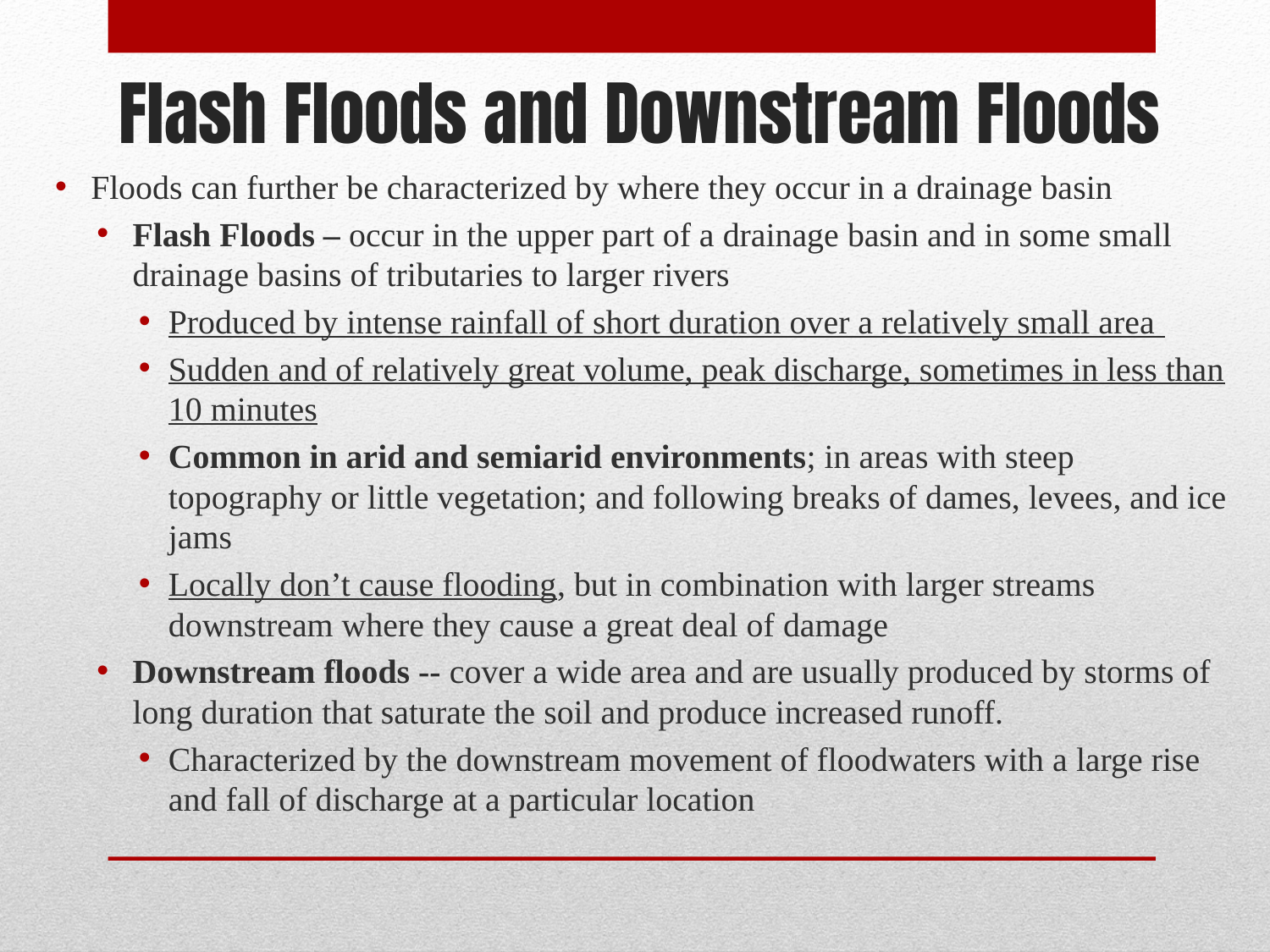

Flash Floods and Downstream Floods
Floods can further be characterized by where they occur in a drainage basin
Flash Floods – occur in the upper part of a drainage basin and in some small drainage basins of tributaries to larger rivers
Produced by intense rainfall of short duration over a relatively small area
Sudden and of relatively great volume, peak discharge, sometimes in less than 10 minutes
Common in arid and semiarid environments; in areas with steep topography or little vegetation; and following breaks of dames, levees, and ice jams
Locally don’t cause flooding, but in combination with larger streams downstream where they cause a great deal of damage
Downstream floods -- cover a wide area and are usually produced by storms of long duration that saturate the soil and produce increased runoff.
Characterized by the downstream movement of floodwaters with a large rise and fall of discharge at a particular location